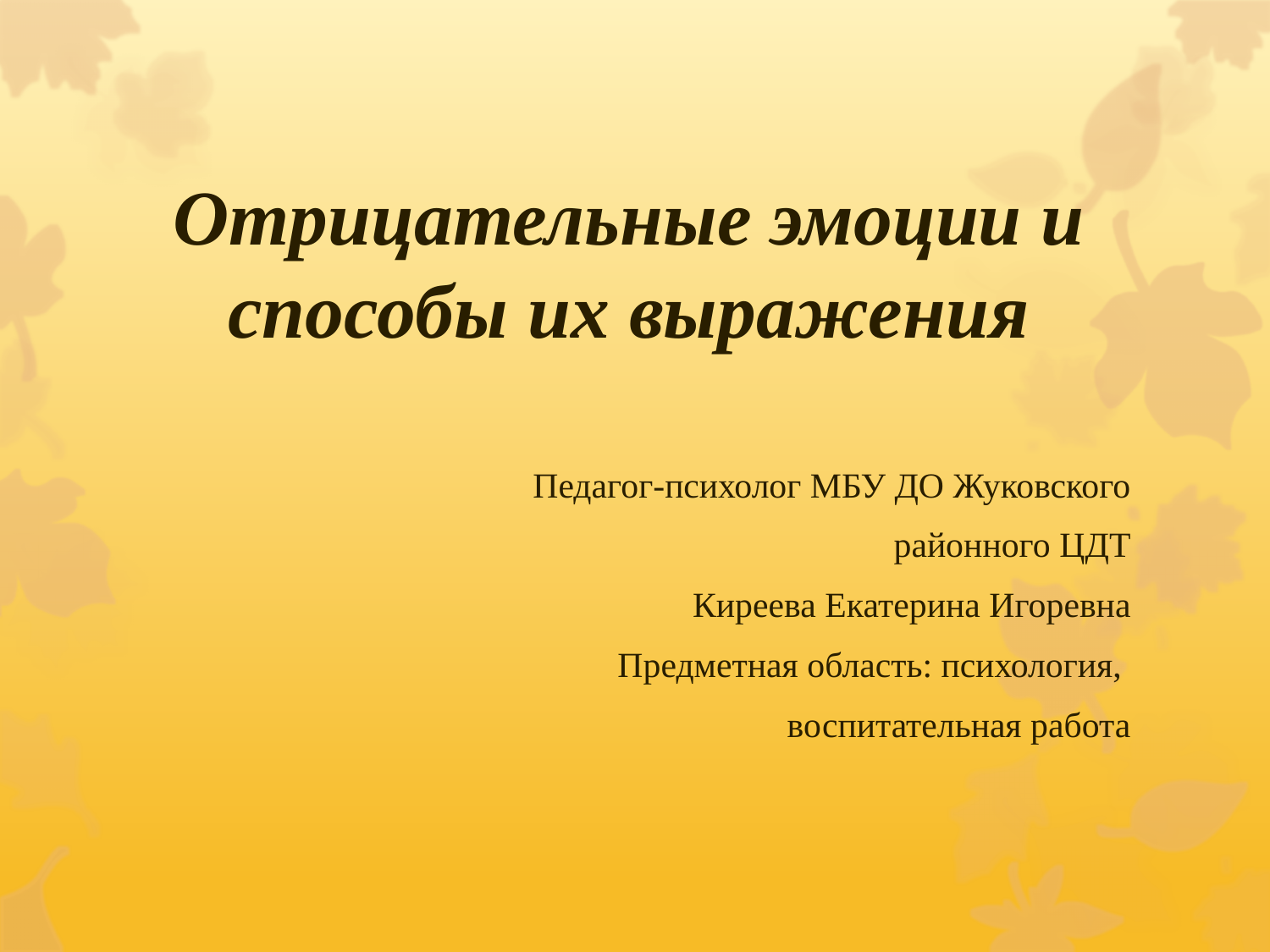

# Отрицательные эмоции и способы их выражения
Педагог-психолог МБУ ДО Жуковского
районного ЦДТ
Киреева Екатерина Игоревна
Предметная область: психология,
воспитательная работа